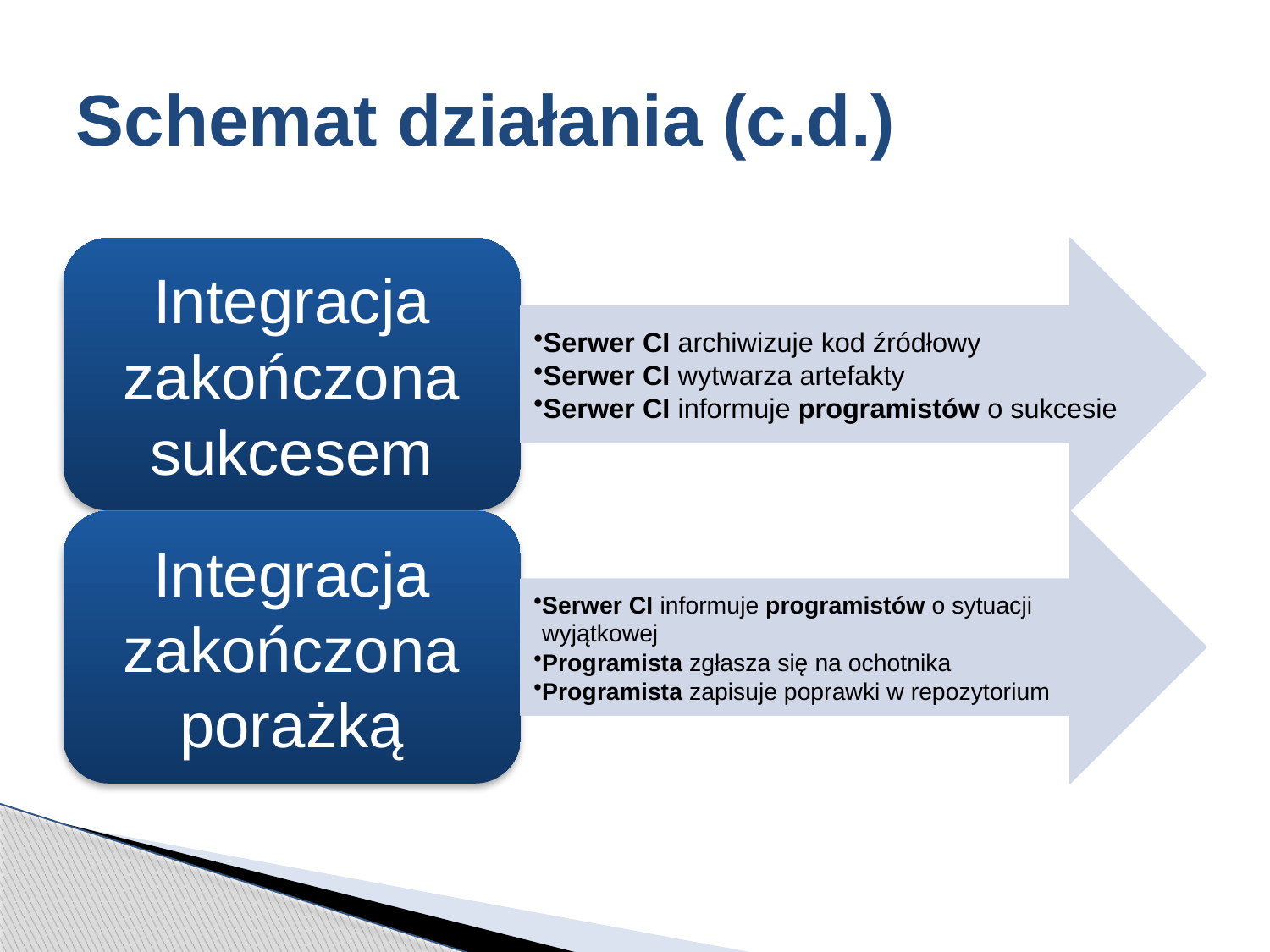

# Schemat działania (c.d.)
Integracja zakończona sukcesem
Serwer CI archiwizuje kod źródłowy
Serwer CI wytwarza artefakty
Serwer CI informuje programistów o sytuacji wyjątkowej
Programista zgłasza się na ochotnika
Integracja zakończona porażką
Serwer CI informuje programistów o sukcesie
Programista zapisuje poprawki w repozytorium